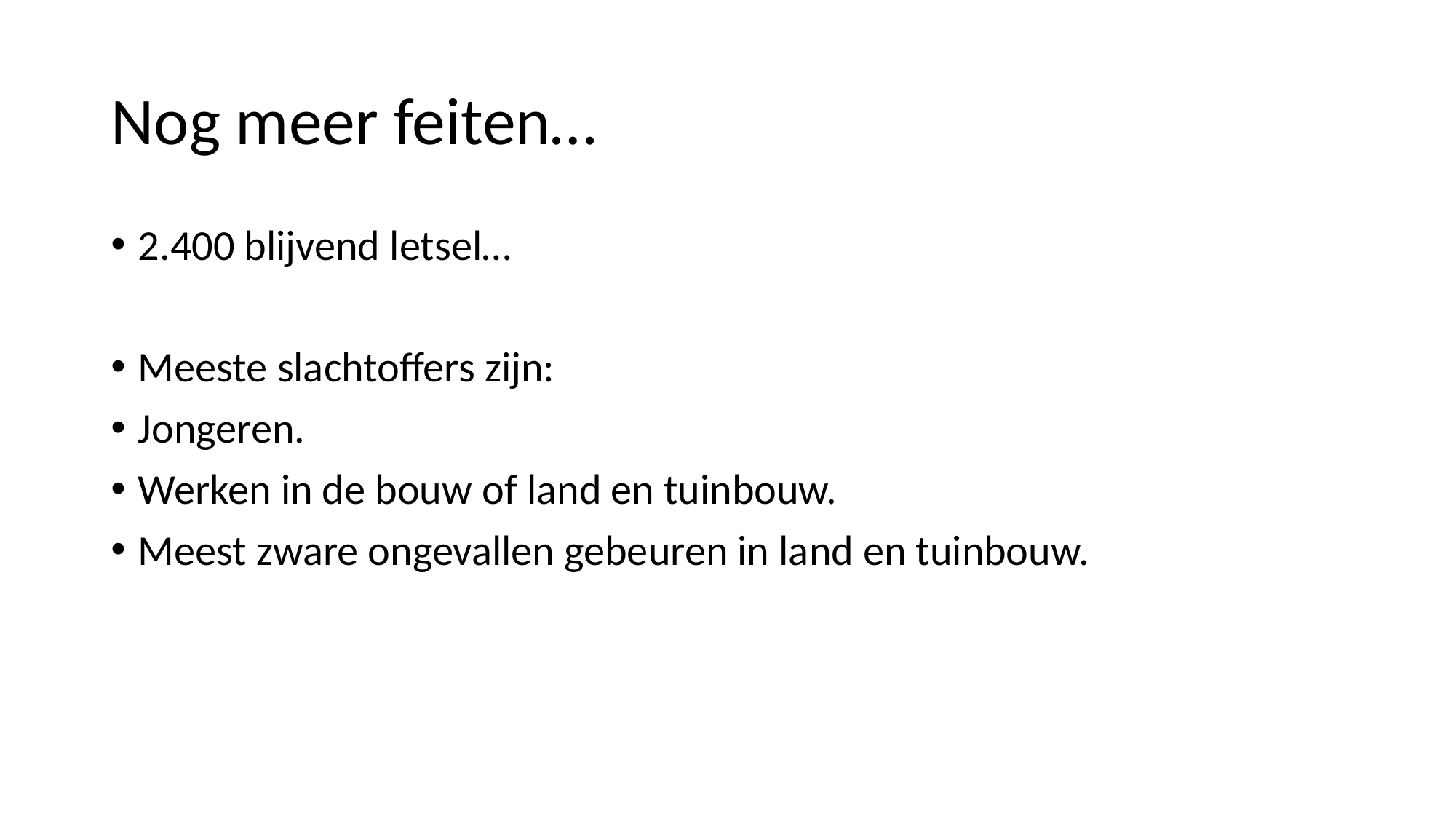

# Nog meer feiten…
2.400 blijvend letsel…

Meeste slachtoffers zijn:
Jongeren.
Werken in de bouw of land en tuinbouw.
Meest zware ongevallen gebeuren in land en tuinbouw.